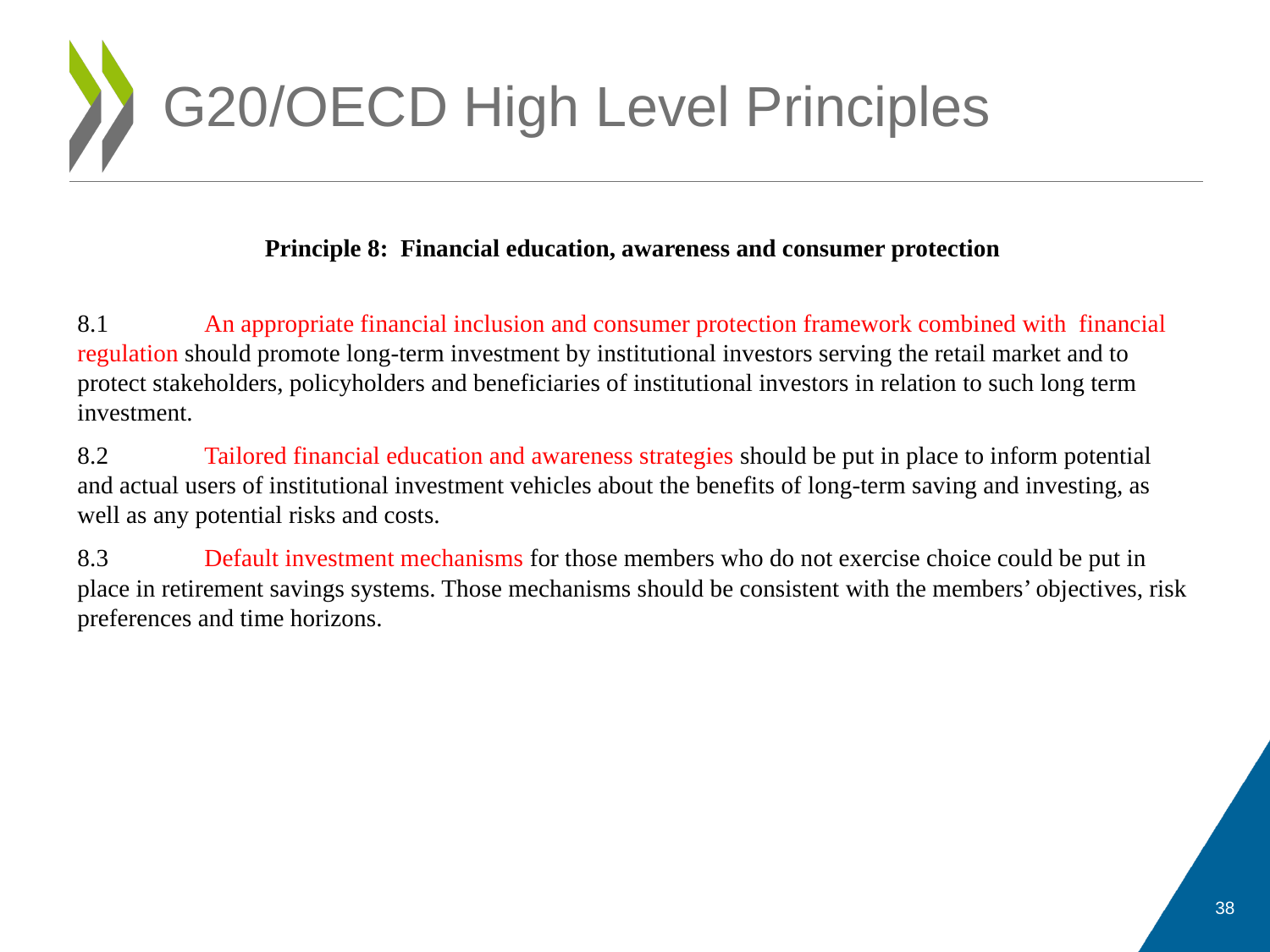

# G20/OECD High Level Principles
Principle 8:  Financial education, awareness and consumer protection
8.1	An appropriate financial inclusion and consumer protection framework combined with  financial regulation should promote long-term investment by institutional investors serving the retail market and to protect stakeholders, policyholders and beneficiaries of institutional investors in relation to such long term investment.
8.2	Tailored financial education and awareness strategies should be put in place to inform potential and actual users of institutional investment vehicles about the benefits of long-term saving and investing, as well as any potential risks and costs.
8.3	Default investment mechanisms for those members who do not exercise choice could be put in place in retirement savings systems. Those mechanisms should be consistent with the members’ objectives, risk preferences and time horizons.
38